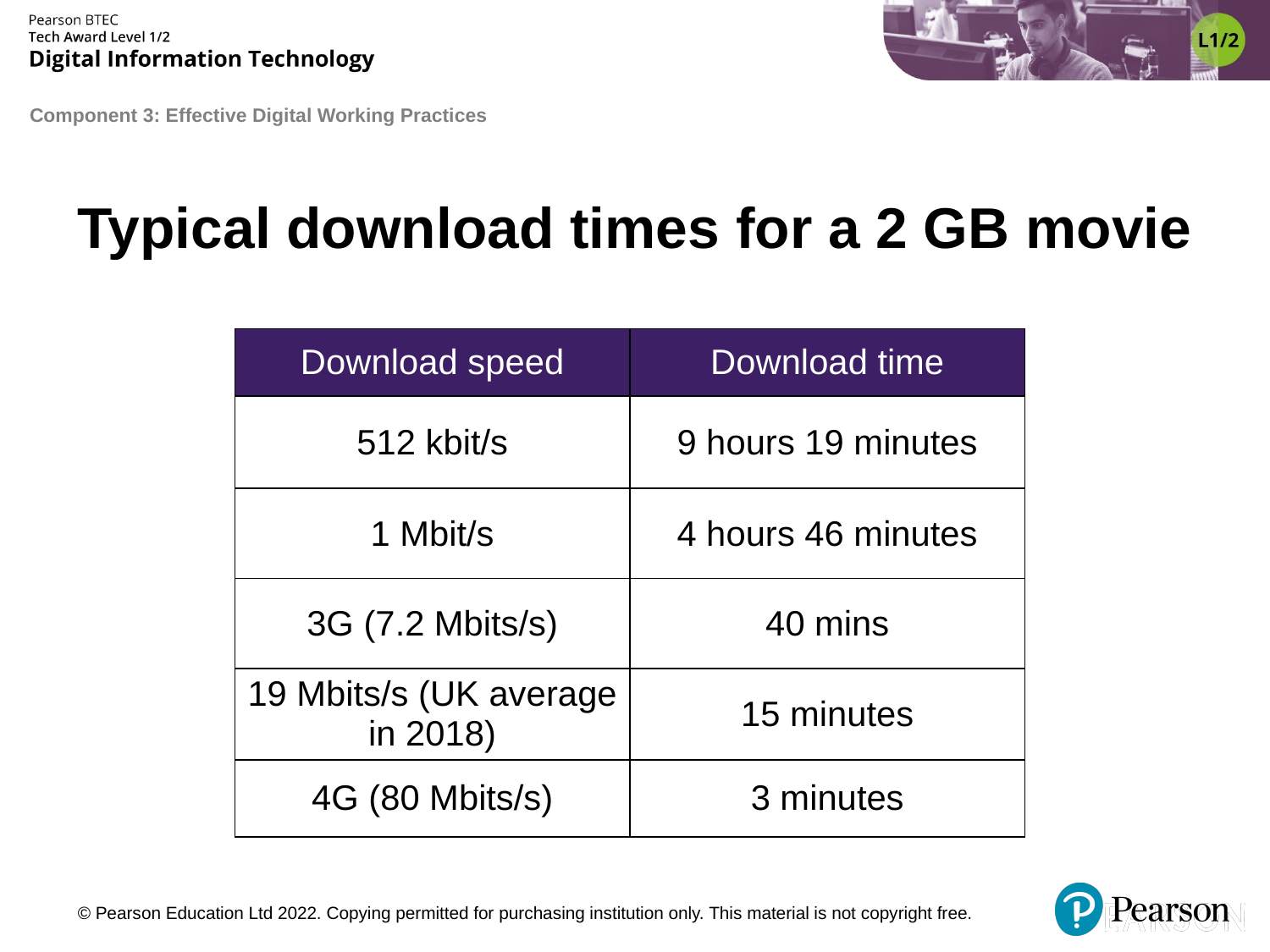

# Typical download times for a 2 GB movie
| Download speed | Download time |
| --- | --- |
| 512 kbit/s | 9 hours 19 minutes |
| 1 Mbit/s | 4 hours 46 minutes |
| 3G (7.2 Mbits/s) | 40 mins |
| 19 Mbits/s (UK average in 2018) | 15 minutes |
| 4G (80 Mbits/s) | 3 minutes |
© Pearson Education Ltd 2022. Copying permitted for purchasing institution only. This material is not copyright free.